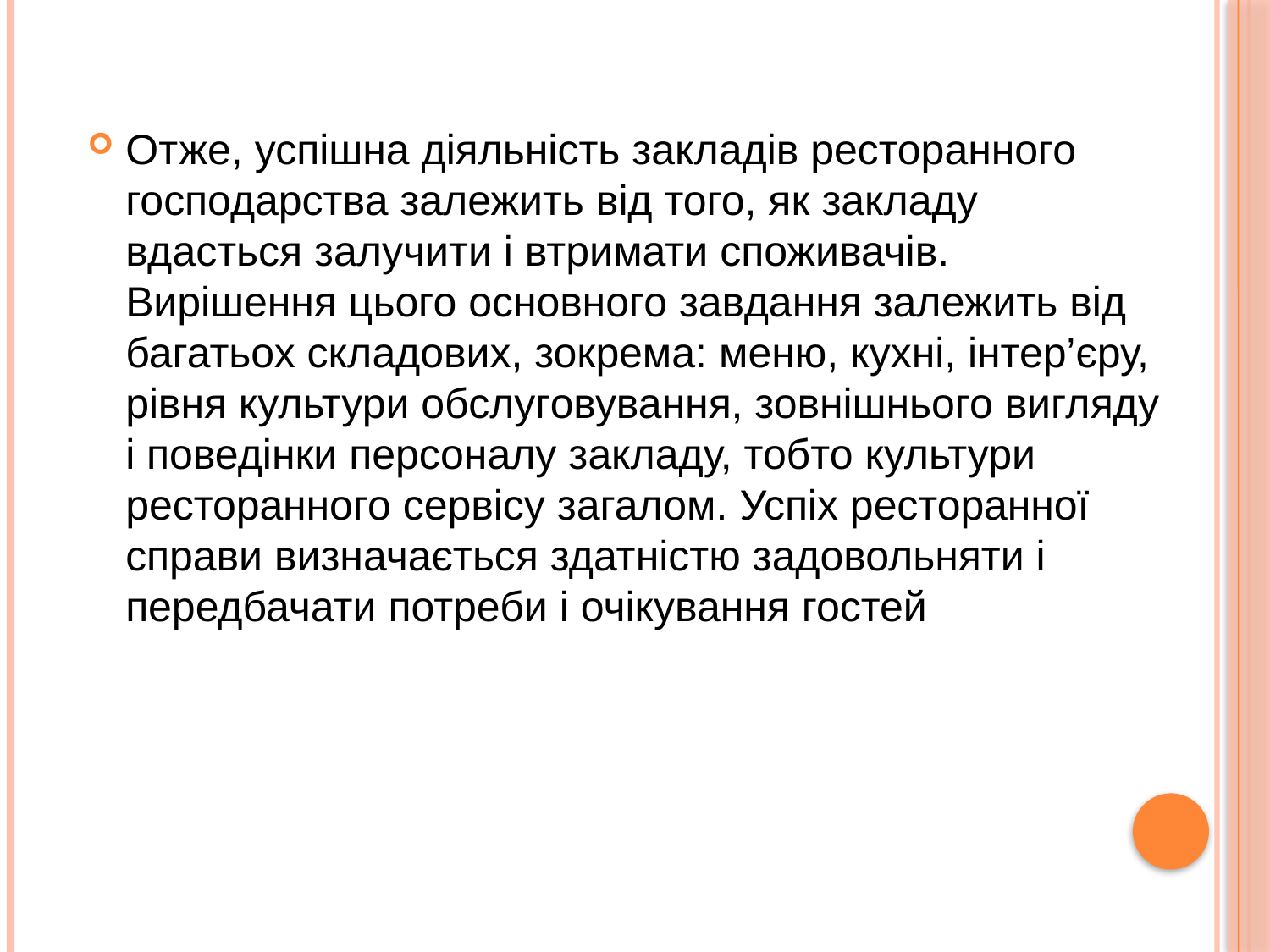

Отже, успішна діяльність закладів ресторанного господарства залежить від того, як закладу вдасться залучити і втримати споживачів. Вирішення цього основного завдання залежить від багатьох складових, зокрема: меню, кухні, інтер’єру, рівня культури обслуговування, зовнішнього вигляду і поведінки персоналу закладу, тобто культури ресторанного сервісу загалом. Успіх ресторанної справи визначається здатністю задовольняти і передбачати потреби і очікування гостей